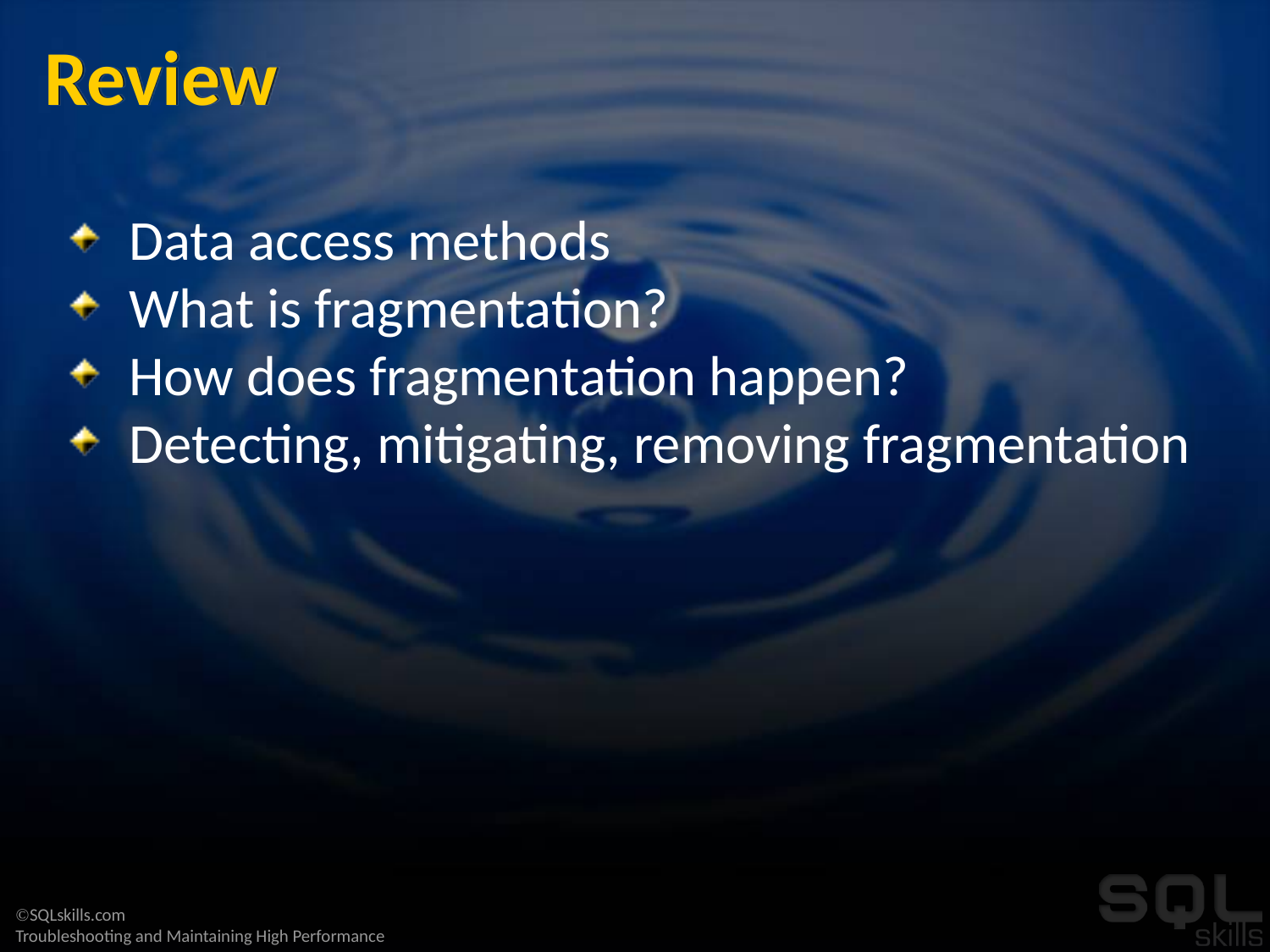

# Review
Data access methods
What is fragmentation?
How does fragmentation happen?
Detecting, mitigating, removing fragmentation